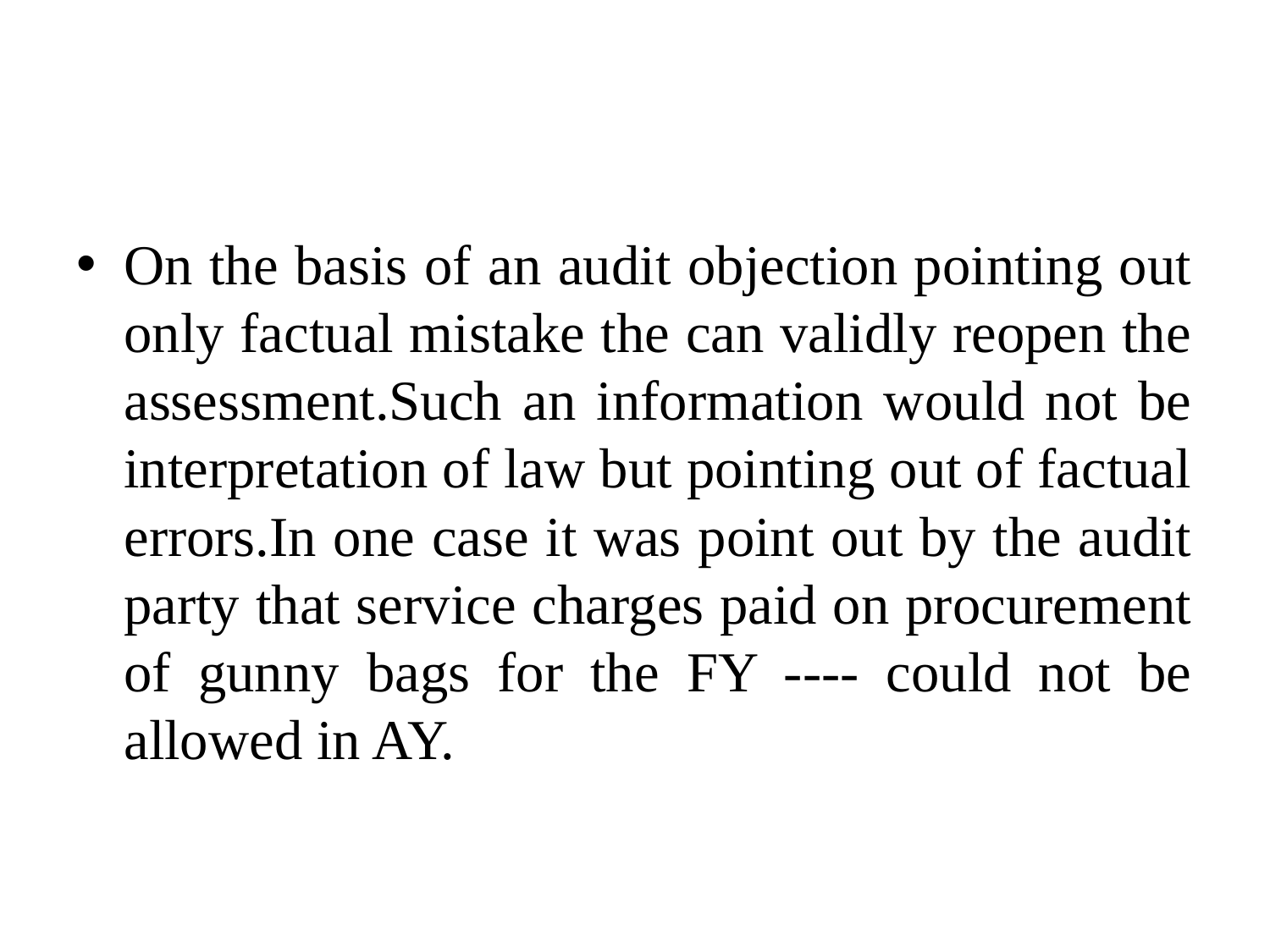

#
On the basis of an audit objection pointing out only factual mistake the can validly reopen the assessment.Such an information would not be interpretation of law but pointing out of factual errors.In one case it was point out by the audit party that service charges paid on procurement of gunny bags for the FY ---- could not be allowed in AY.